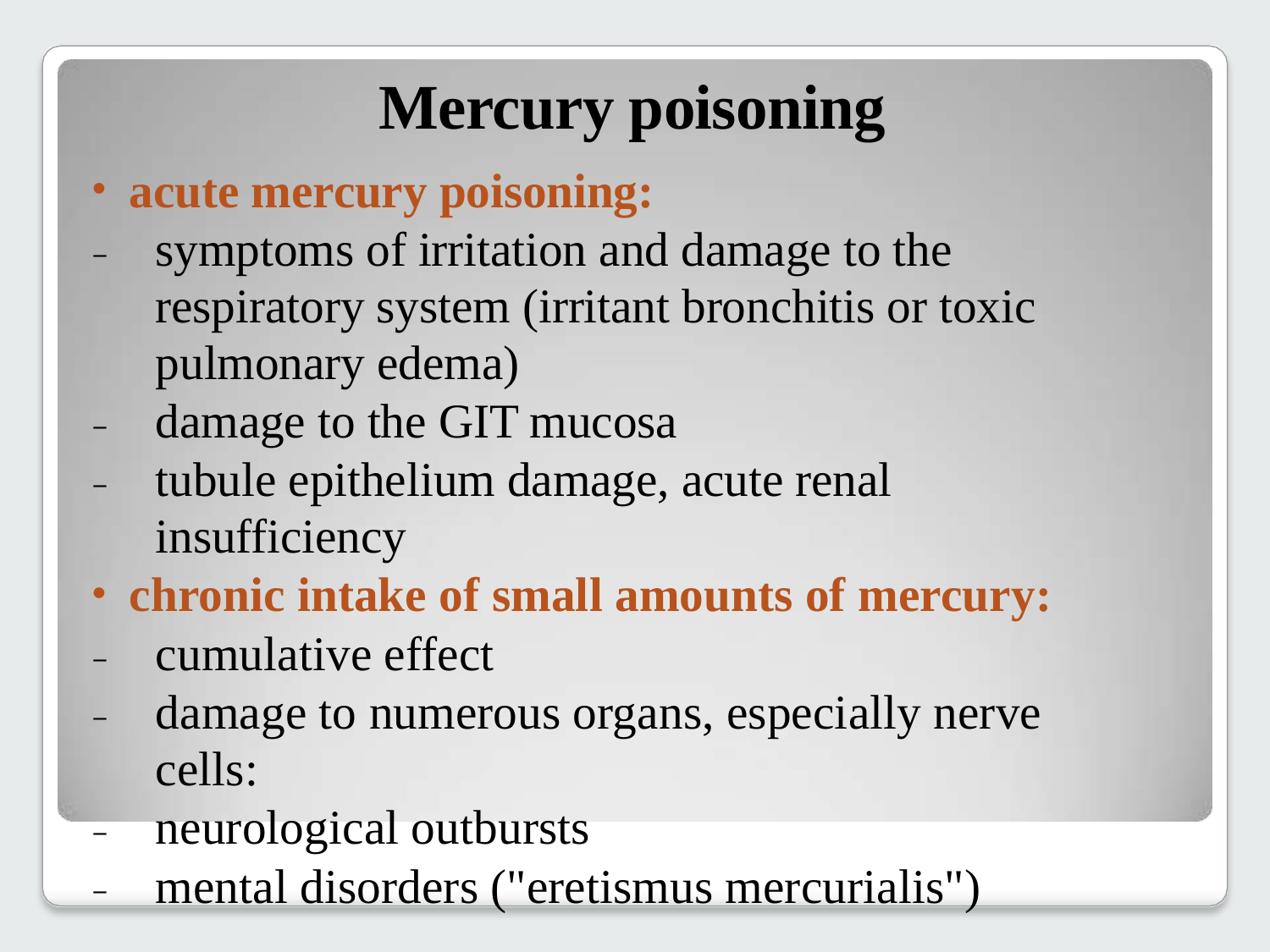

# Mercury poisoning
acute mercury poisoning:
symptoms of irritation and damage to the respiratory system (irritant bronchitis or toxic pulmonary edema)
damage to the GIT mucosa
tubule epithelium damage, acute renal insufficiency
chronic intake of small amounts of mercury:
cumulative effect
damage to numerous organs, especially nerve cells:
neurological outbursts
mental disorders ("eretismus mercurialis")